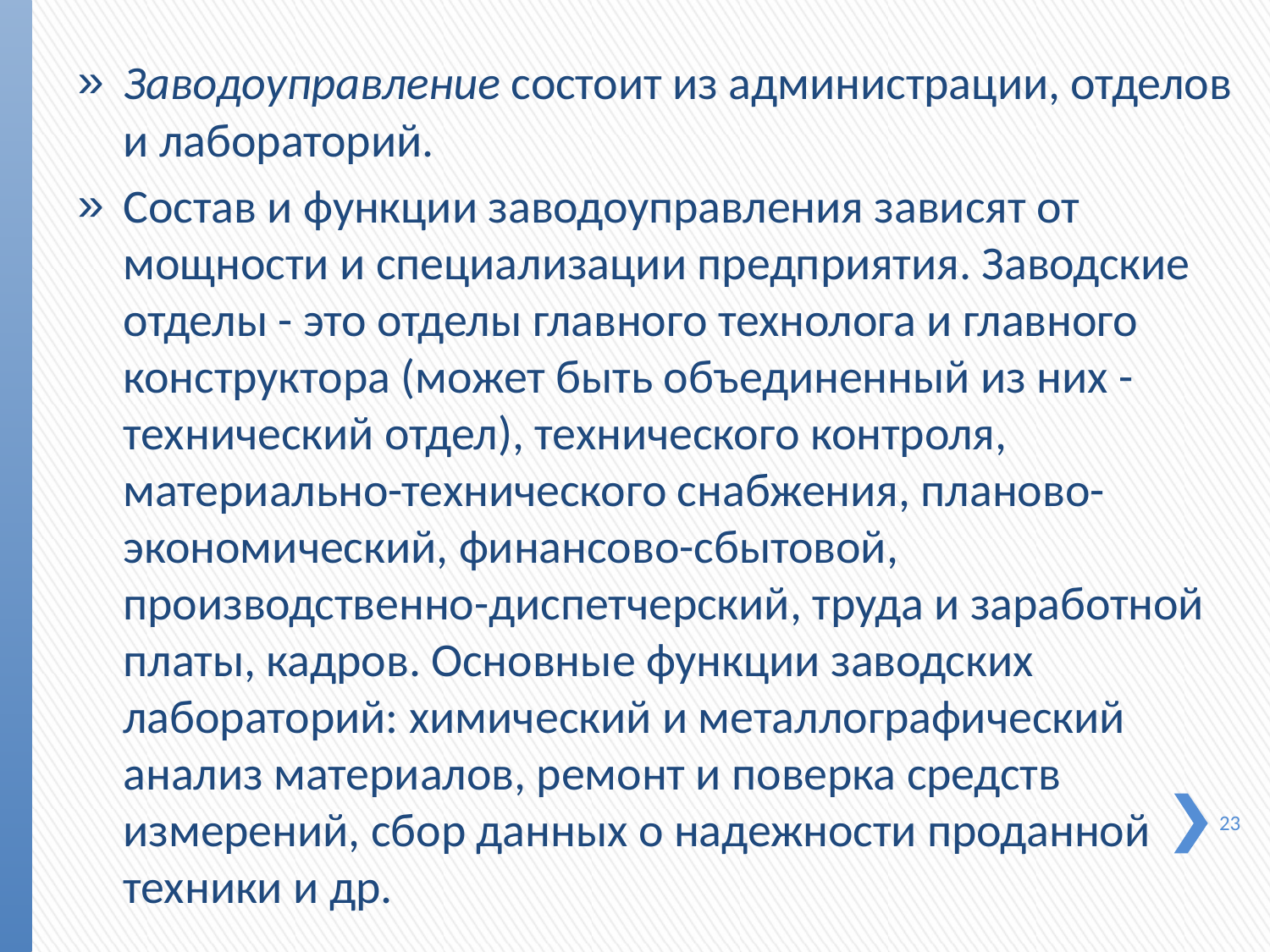

Заводоуправление состоит из администрации, отделов и лабораторий.
Состав и функции заводоуправления зависят от мощности и специализации предприятия. Заводские от­делы - это отделы главного технолога и главного конструк­тора (может быть объединенный из них - технический от­дел), технического контроля, материально-технического снабжения, планово-экономический, финансово-сбытовой, производственно-диспетчерский, труда и заработной платы, кадров. Основные функции заводских лабораторий: химиче­ский и металлографический анализ материалов, ремонт и по­верка средств измерений, сбор данных о надежности продан­ной техники и др.

23